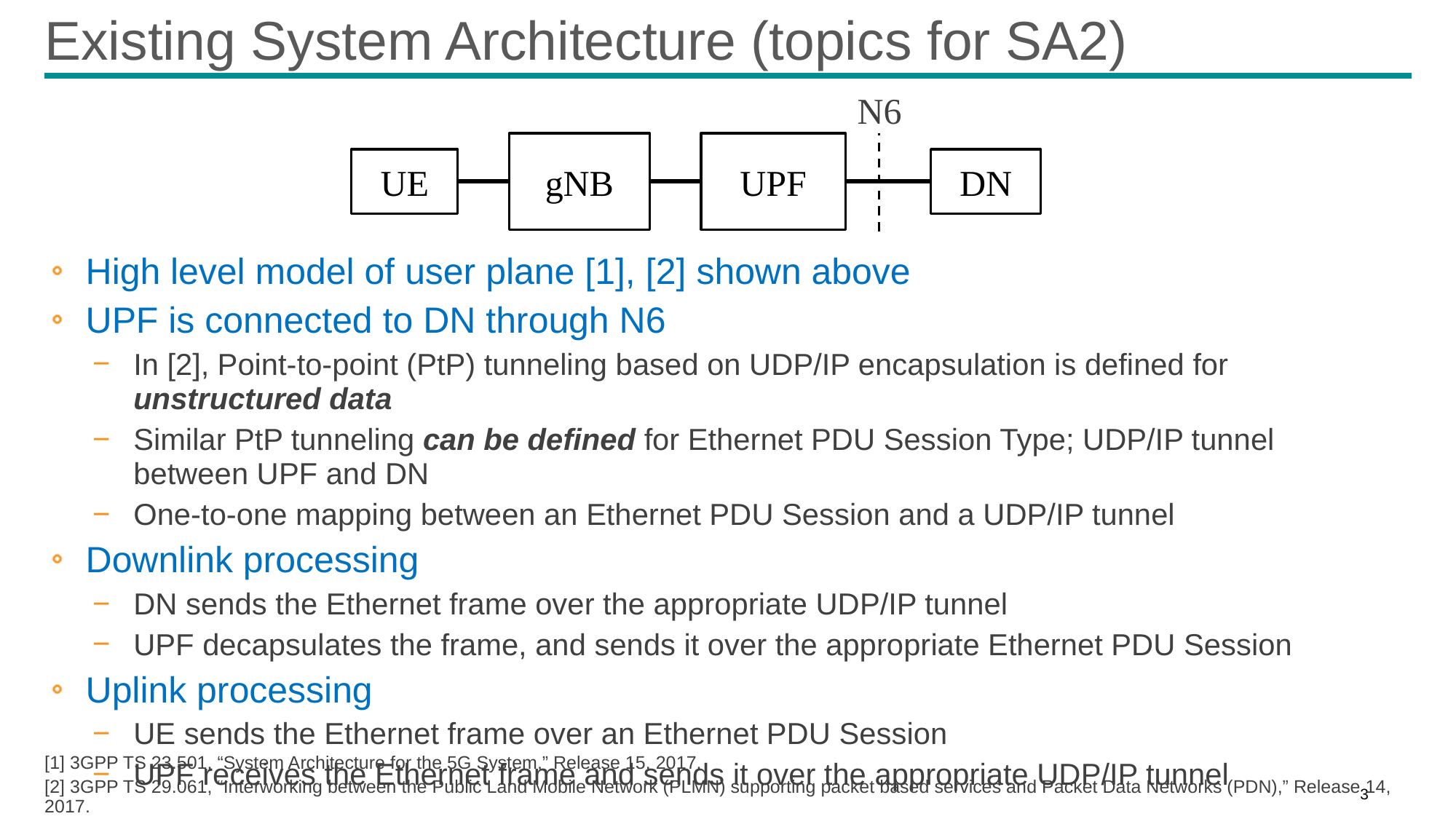

# Existing System Architecture (topics for SA2)
N6
UPF
gNB
UE
DN
High level model of user plane [1], [2] shown above
UPF is connected to DN through N6
In [2], Point-to-point (PtP) tunneling based on UDP/IP encapsulation is defined for unstructured data
Similar PtP tunneling can be defined for Ethernet PDU Session Type; UDP/IP tunnel between UPF and DN
One-to-one mapping between an Ethernet PDU Session and a UDP/IP tunnel
Downlink processing
DN sends the Ethernet frame over the appropriate UDP/IP tunnel
UPF decapsulates the frame, and sends it over the appropriate Ethernet PDU Session
Uplink processing
UE sends the Ethernet frame over an Ethernet PDU Session
UPF receives the Ethernet frame and sends it over the appropriate UDP/IP tunnel
[1] 3GPP TS 23.501, “System Architecture for the 5G System,” Release 15, 2017.
[2] 3GPP TS 29.061, “Interworking between the Public Land Mobile Network (PLMN) supporting packet based services and Packet Data Networks (PDN),” Release 14, 2017.